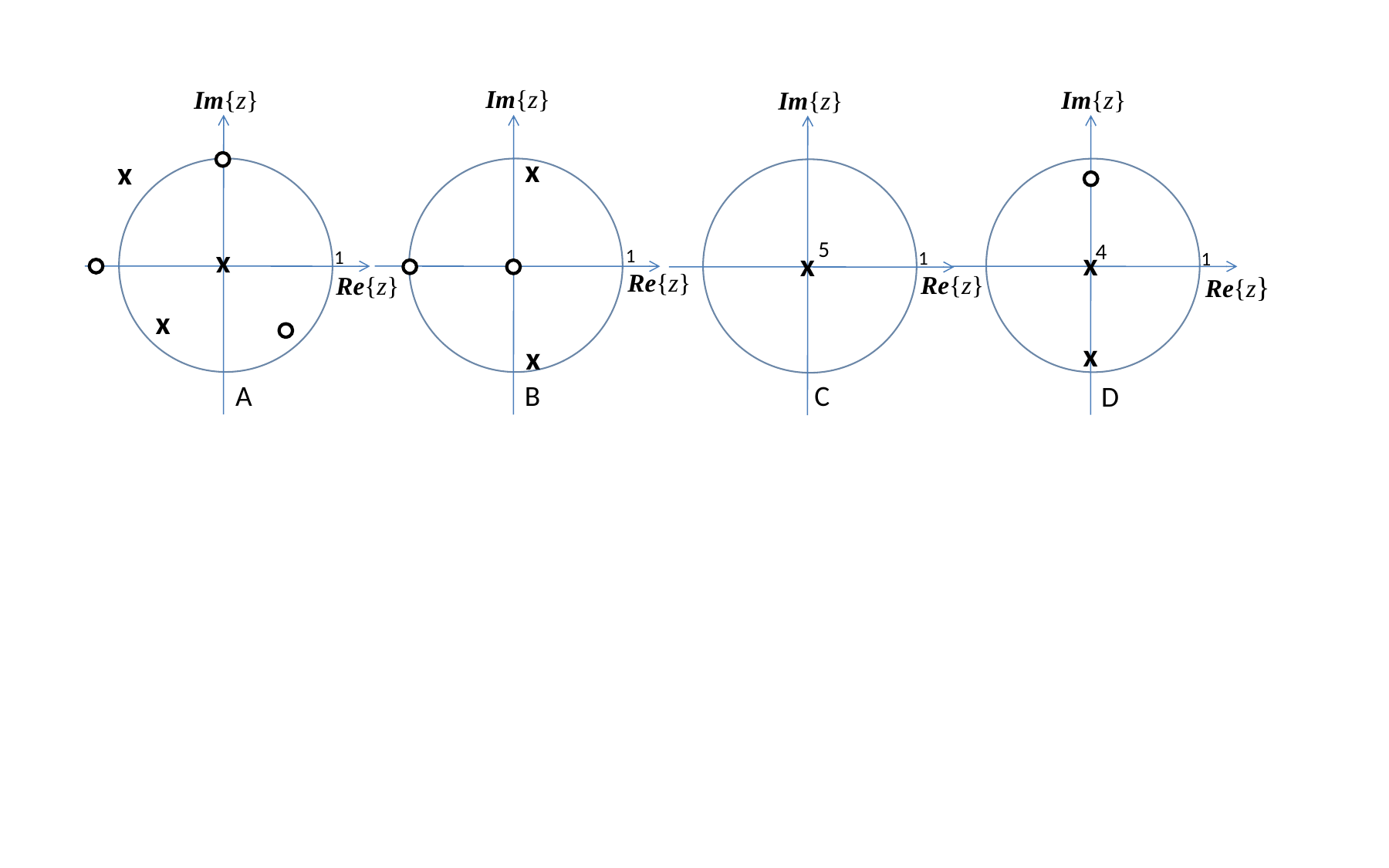

Im{z}
x

Re{z}
x
B
Im{z}

x
Re{z}
x
D
Im{z}
Im{z}

5
x
Re{z}
C

x

4
1
1
1
1
x

Re{z}
x

A